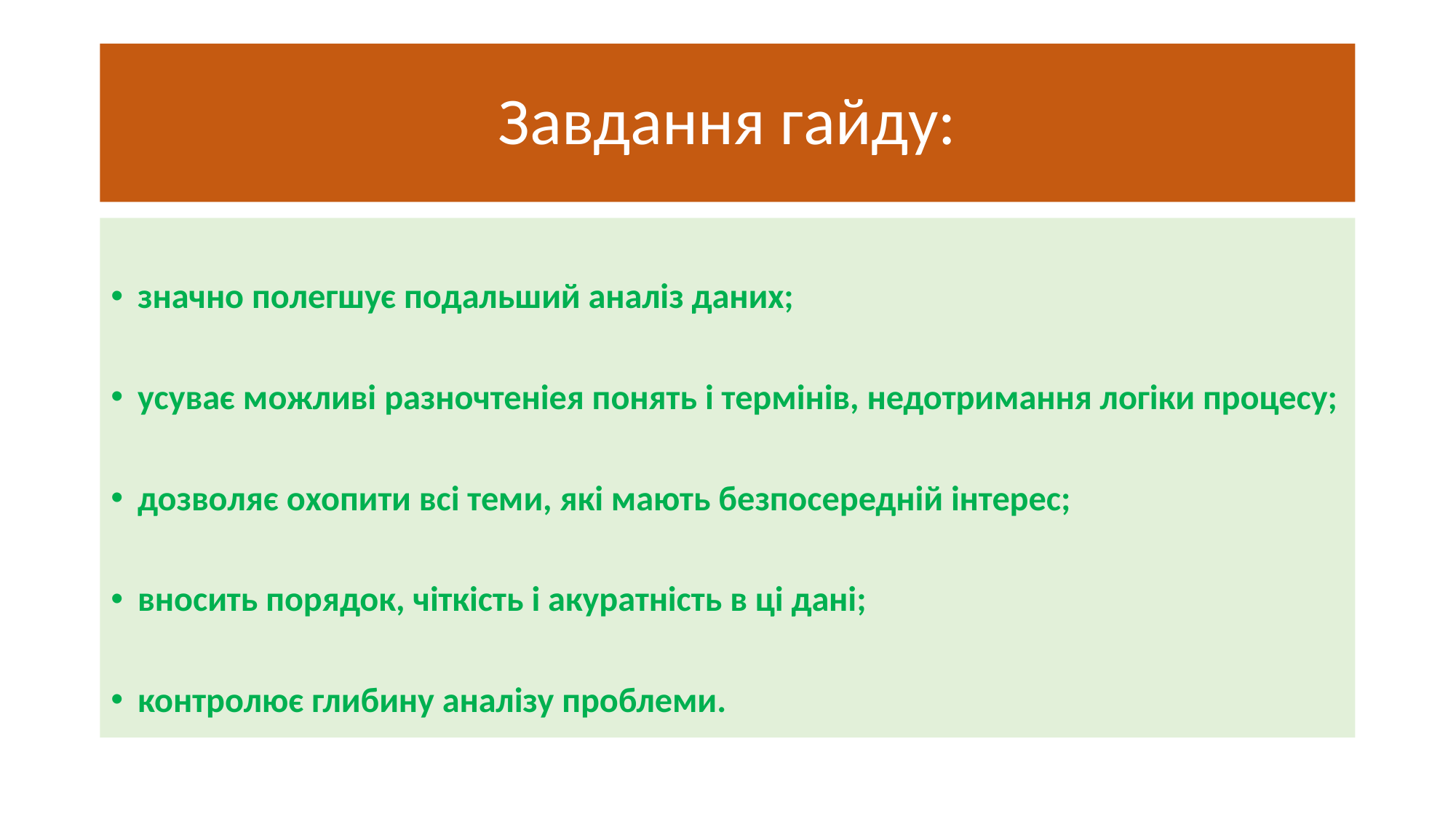

# Завдання гайду:

значно полегшує подальший аналіз даних;

усуває можливі разночтеніея понять і термінів, недотримання логіки процесу;

дозволяє охопити всі теми, які мають безпосередній інтерес;

вносить порядок, чіткість і акуратність в ці дані;

контролює глибину аналізу проблеми.